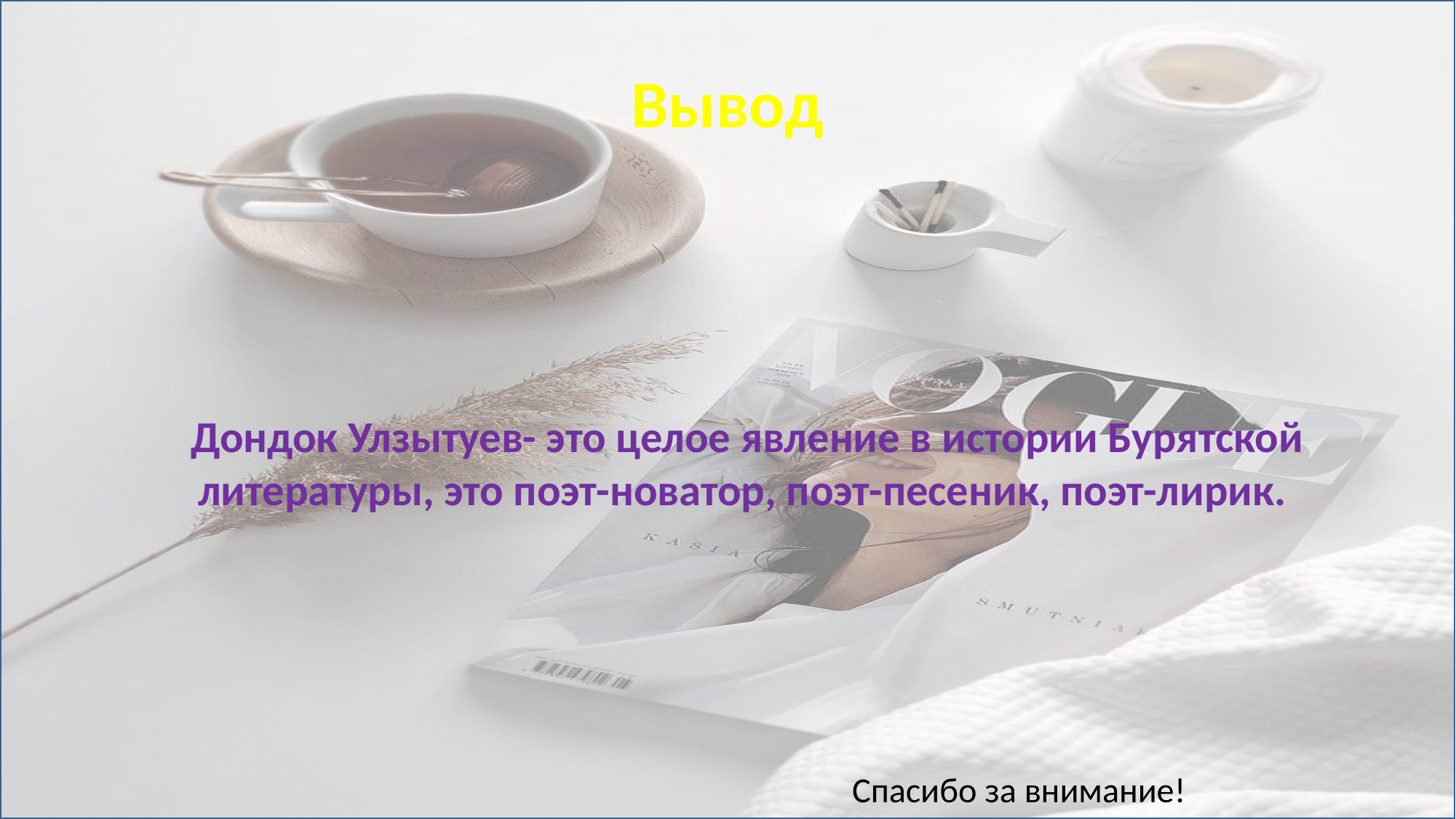

# Вывод

Дондок Улзытуев- это целое явление в истории Бурятской литературы, это поэт-новатор, поэт-песеник, поэт-лирик.

                                                                    Спасибо за внимание!